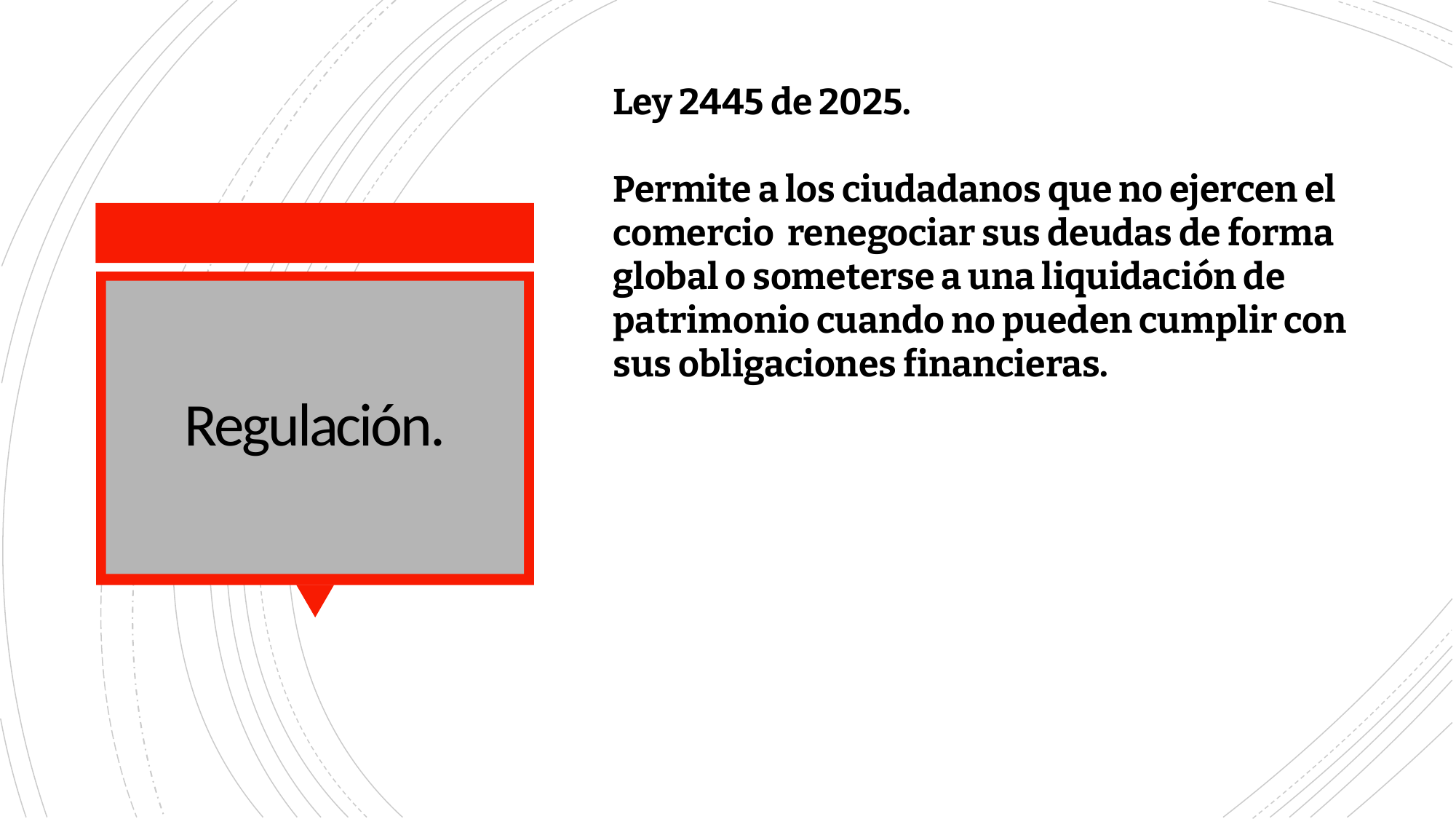

Ley 2445 de 2025.

Permite a los ciudadanos que no ejercen el comercio  renegociar sus deudas de forma global o someterse a una liquidación de patrimonio cuando no pueden cumplir con sus obligaciones financieras.
# Regulación.